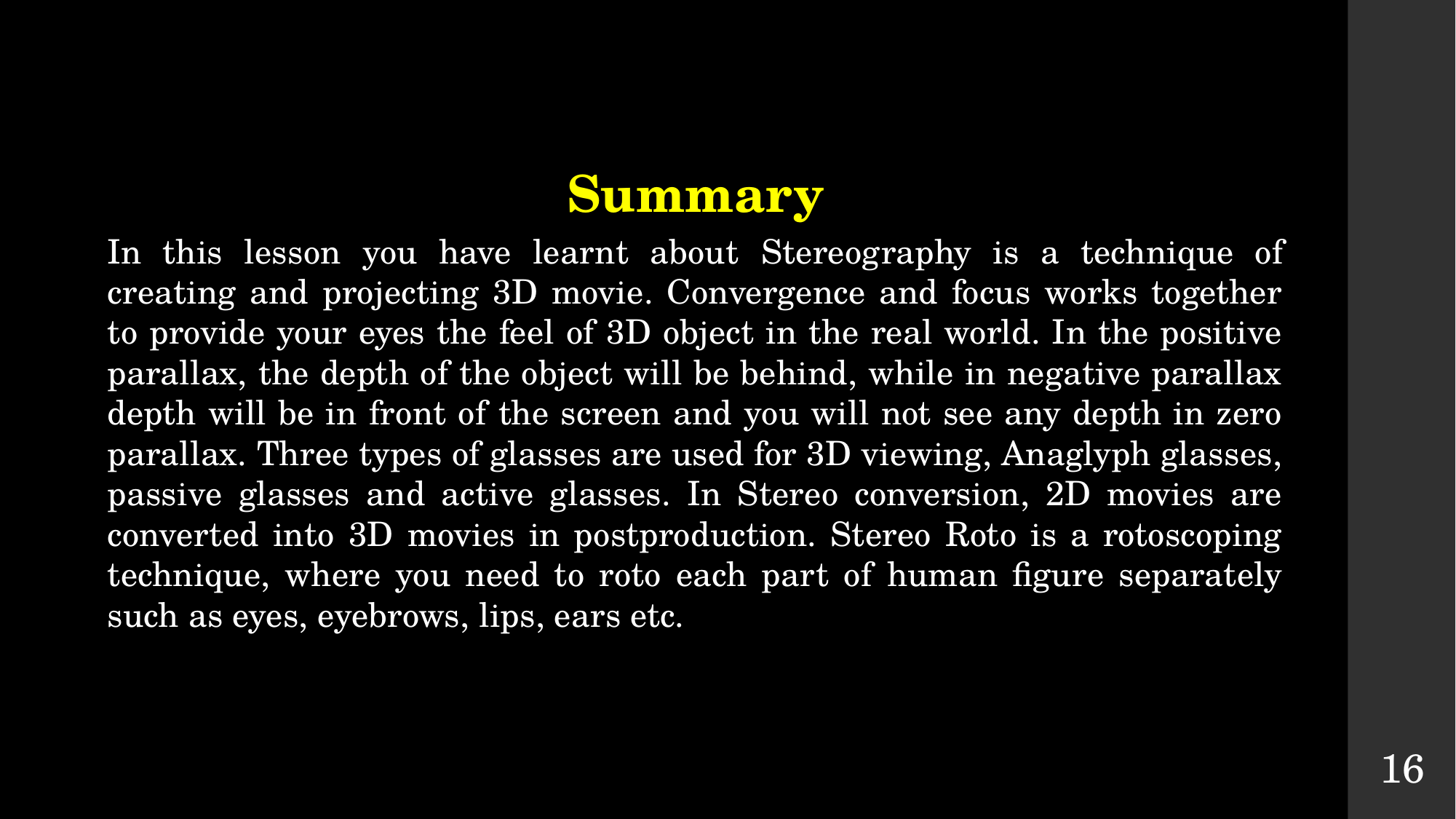

Summary
In this lesson you have learnt about Stereography is a technique of creating and projecting 3D movie. Convergence and focus works together to provide your eyes the feel of 3D object in the real world. In the positive parallax, the depth of the object will be behind, while in negative parallax depth will be in front of the screen and you will not see any depth in zero parallax. Three types of glasses are used for 3D viewing, Anaglyph glasses, passive glasses and active glasses. In Stereo conversion, 2D movies are converted into 3D movies in postproduction. Stereo Roto is a rotoscoping technique, where you need to roto each part of human figure separately such as eyes, eyebrows, lips, ears etc.
16